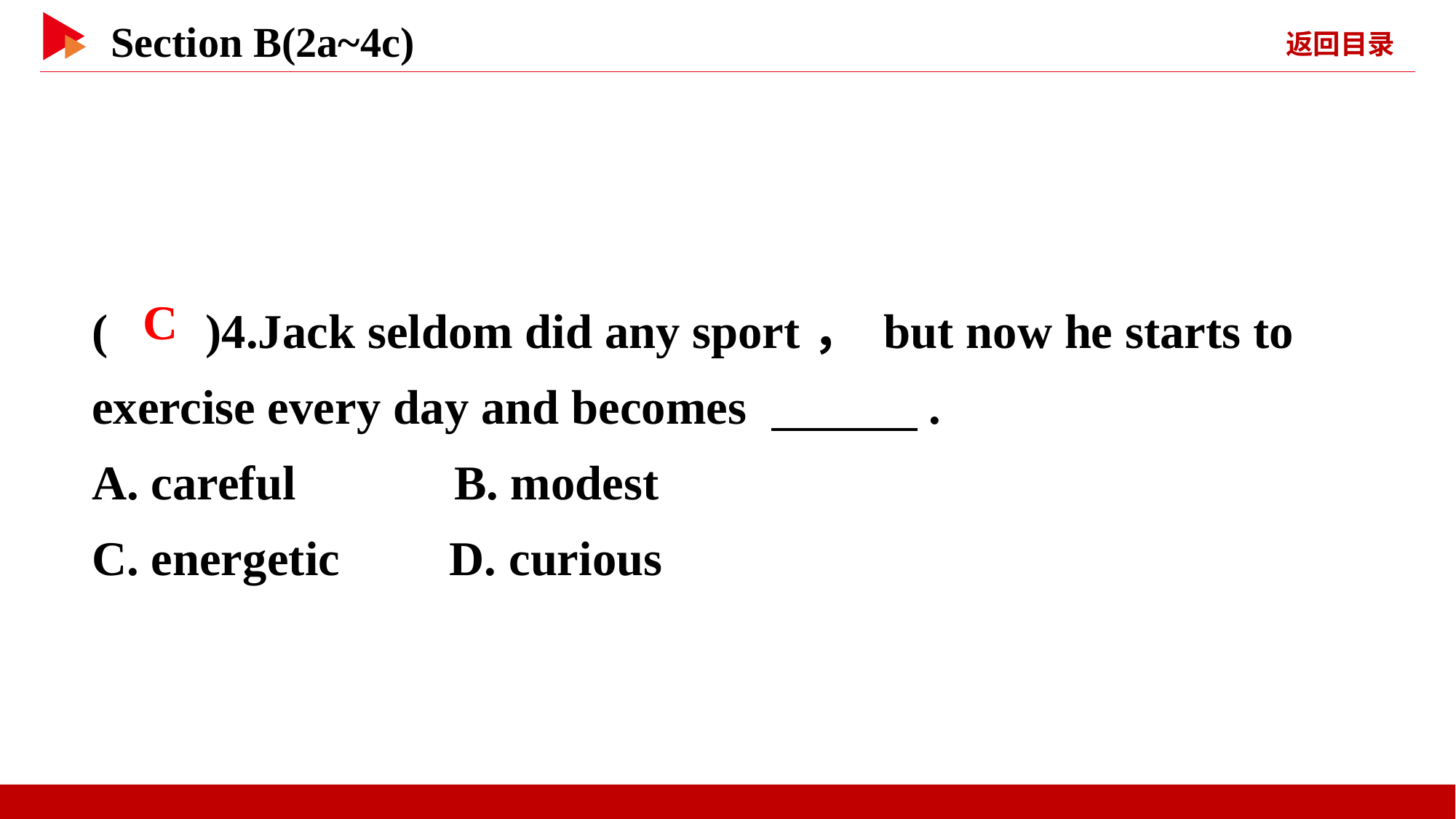

(        )4.Jack seldom did any sport， but now he starts to exercise every day and becomes 　　　.
A. careful             B. modest
C. energetic         D. curious
   C